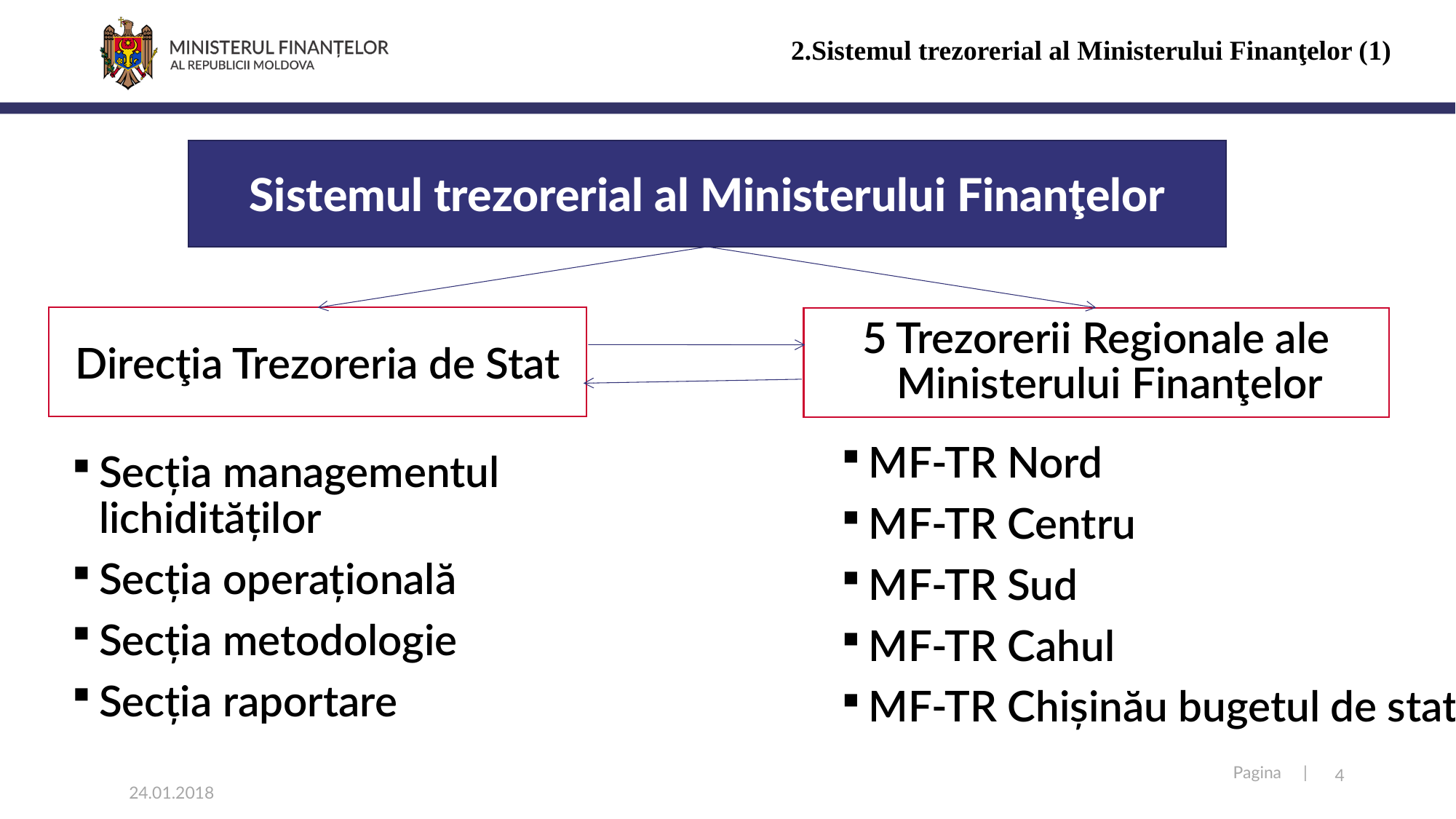

2.Sistemul trezorerial al Ministerului Finanţelor (1)
Sistemul trezorerial al Ministerului Finanţelor
Direcţia Trezoreria de Stat
5 Trezorerii Regionale ale Ministerului Finanţelor
MF-TR Nord
MF-TR Centru
MF-TR Sud
MF-TR Cahul
MF-TR Chișinău bugetul de stat

Secția managementul lichidităților
Secția operațională
Secția metodologie
Secția raportare

4
24.01.2018